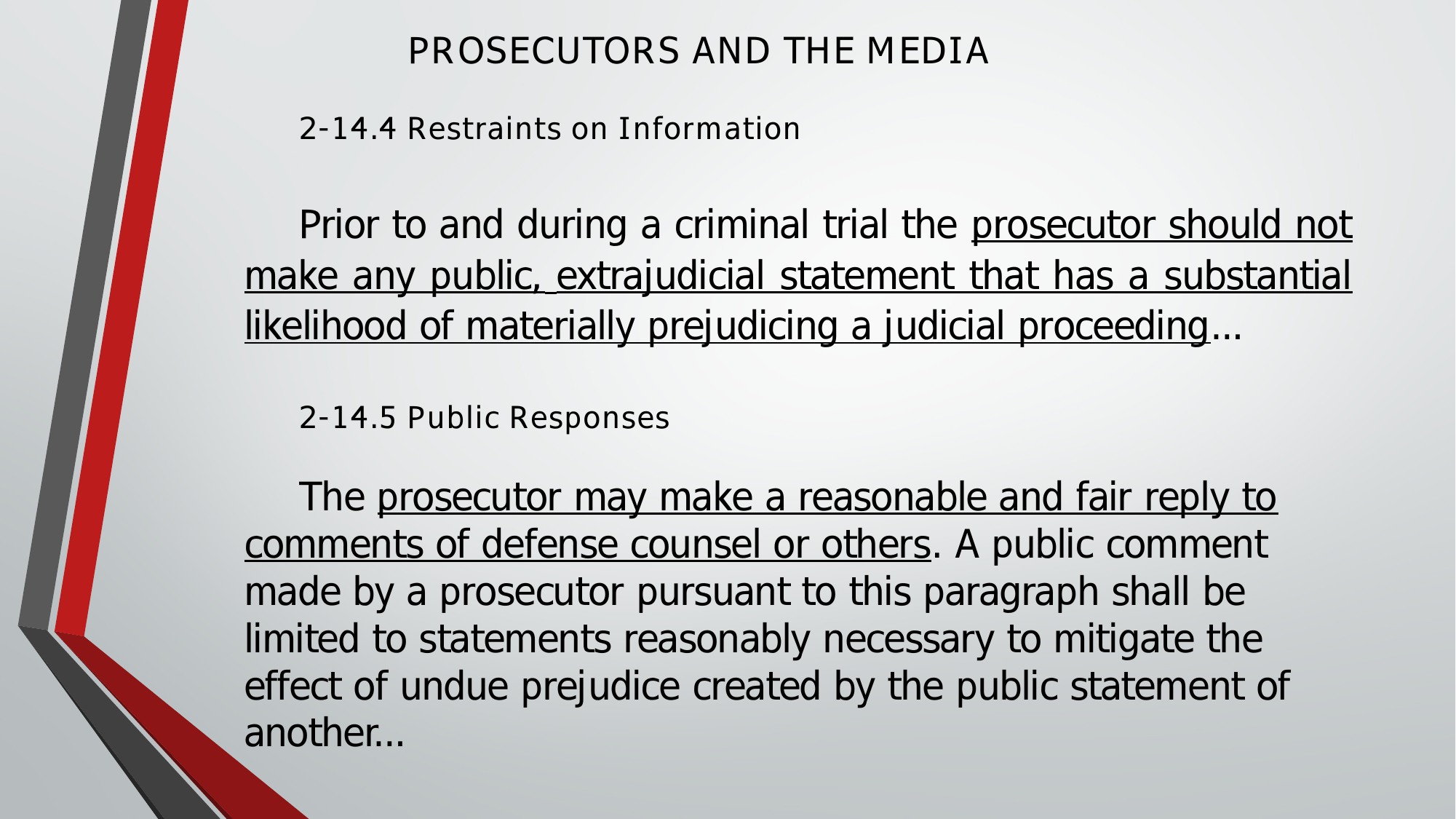

PROSECUTORS AND THE MEDIA

2-14.4 Restraints on Information

Prior to and during a criminal trial the prosecutor should not make any public, extrajudicial statement that has a substantial likelihood of materially prejudicing a judicial proceeding…

2-14.5 Public Responses

The prosecutor may make a reasonable and fair reply to comments of defense counsel or others. A public comment made by a prosecutor pursuant to this paragraph shall be limited to statements reasonably necessary to mitigate the effect of undue prejudice created by the public statement of another…